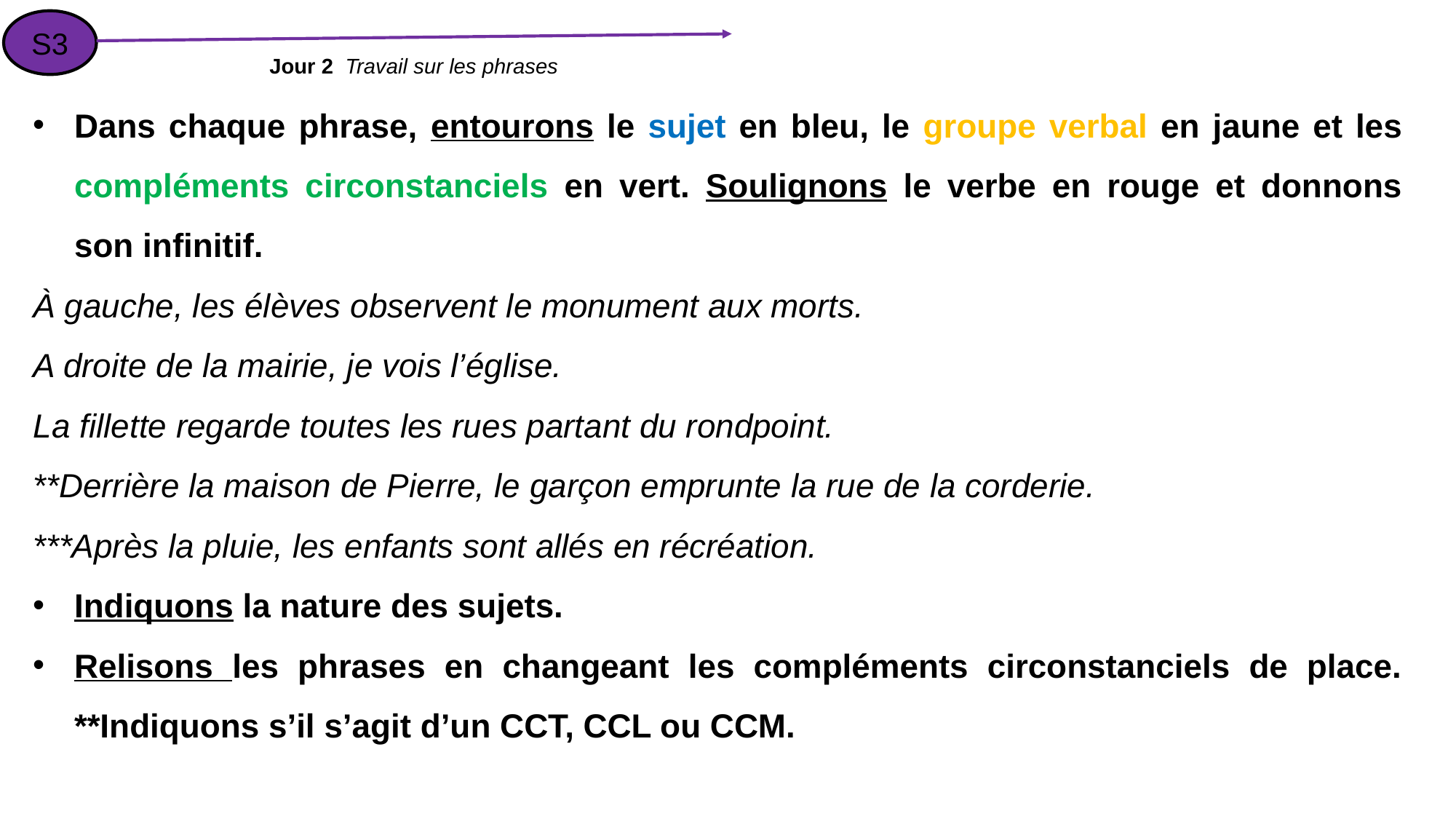

S3
Jour 2  Travail sur les phrases
Dans chaque phrase, entourons le sujet en bleu, le groupe verbal en jaune et les compléments circonstanciels en vert. Soulignons le verbe en rouge et donnons son infinitif.
À gauche, les élèves observent le monument aux morts.
A droite de la mairie, je vois l’église.
La fillette regarde toutes les rues partant du rondpoint.
**Derrière la maison de Pierre, le garçon emprunte la rue de la corderie.
***Après la pluie, les enfants sont allés en récréation.
Indiquons la nature des sujets.
Relisons les phrases en changeant les compléments circonstanciels de place. **Indiquons s’il s’agit d’un CCT, CCL ou CCM.